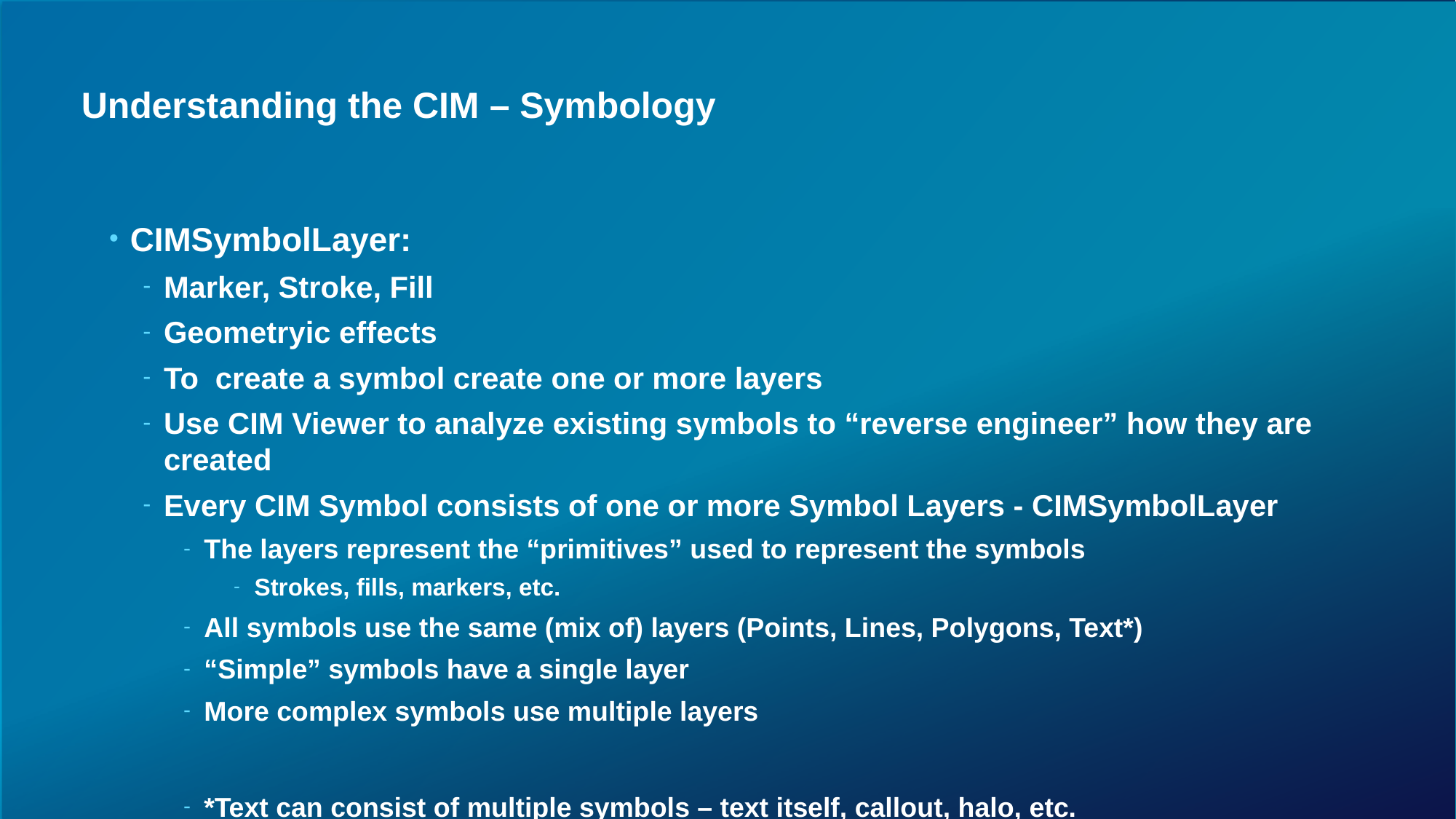

# Understanding the CIM – Symbology

CIMSymbolLayer:
Marker, Stroke, Fill
Geometryic effects
To  create a symbol create one or more layers
Use CIM Viewer to analyze existing symbols to “reverse engineer” how they are created
Every CIM Symbol consists of one or more Symbol Layers - CIMSymbolLayer
The layers represent the “primitives” used to represent the symbols
Strokes, fills, markers, etc.
All symbols use the same (mix of) layers (Points, Lines, Polygons, Text*)
“Simple” symbols have a single layer
More complex symbols use multiple layers

*Text can consist of multiple symbols – text itself, callout, halo, etc.